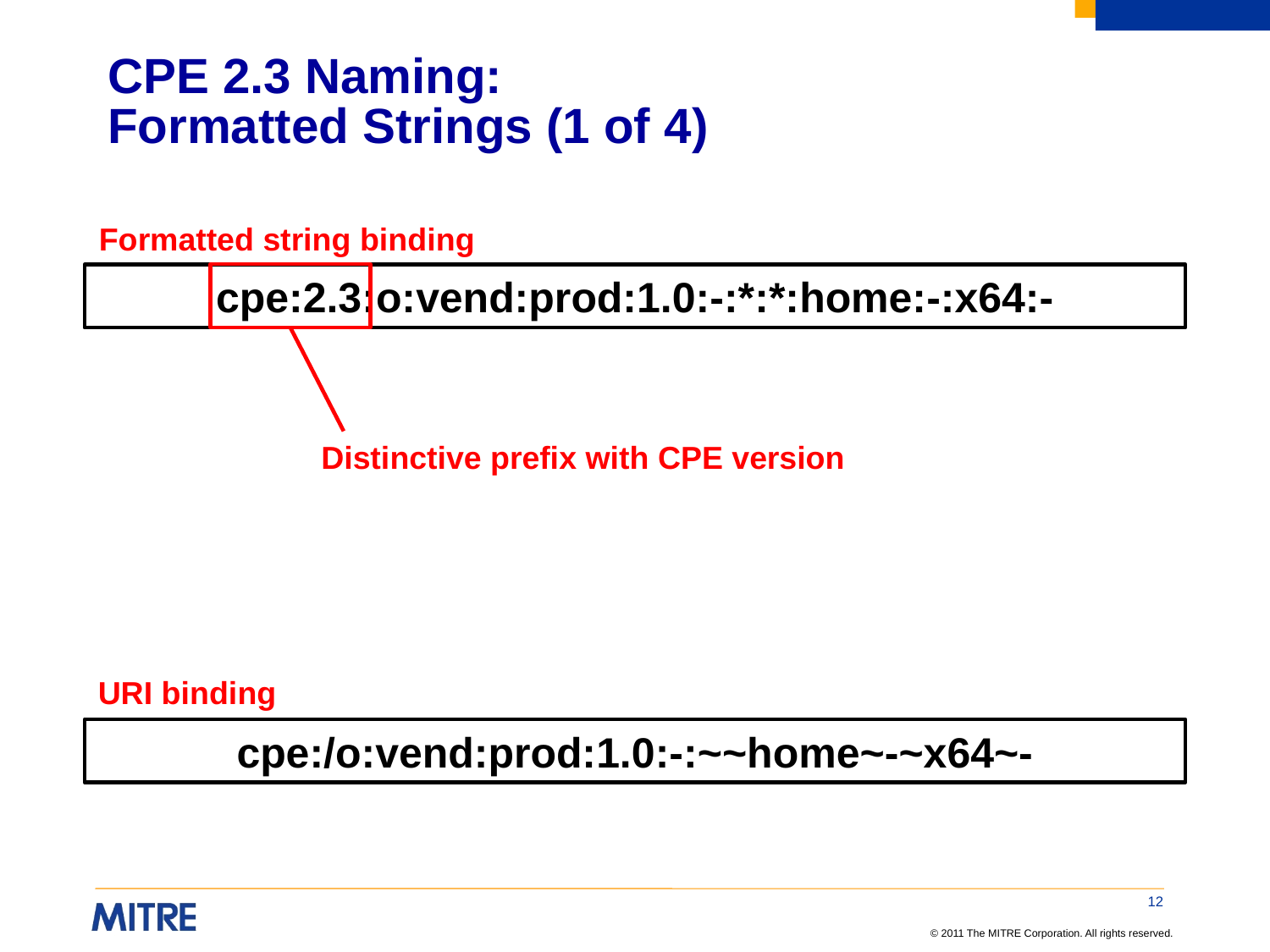

# CPE 2.3 Naming: Formatted Strings (1 of 4)
Formatted string binding

cpe:2.3:o:vend:prod:1.0:-:*:*:home:-:x64:-
Distinctive prefix with CPE version
URI binding
cpe:/o:vend:prod:1.0:-:~~home~-~x64~-
12